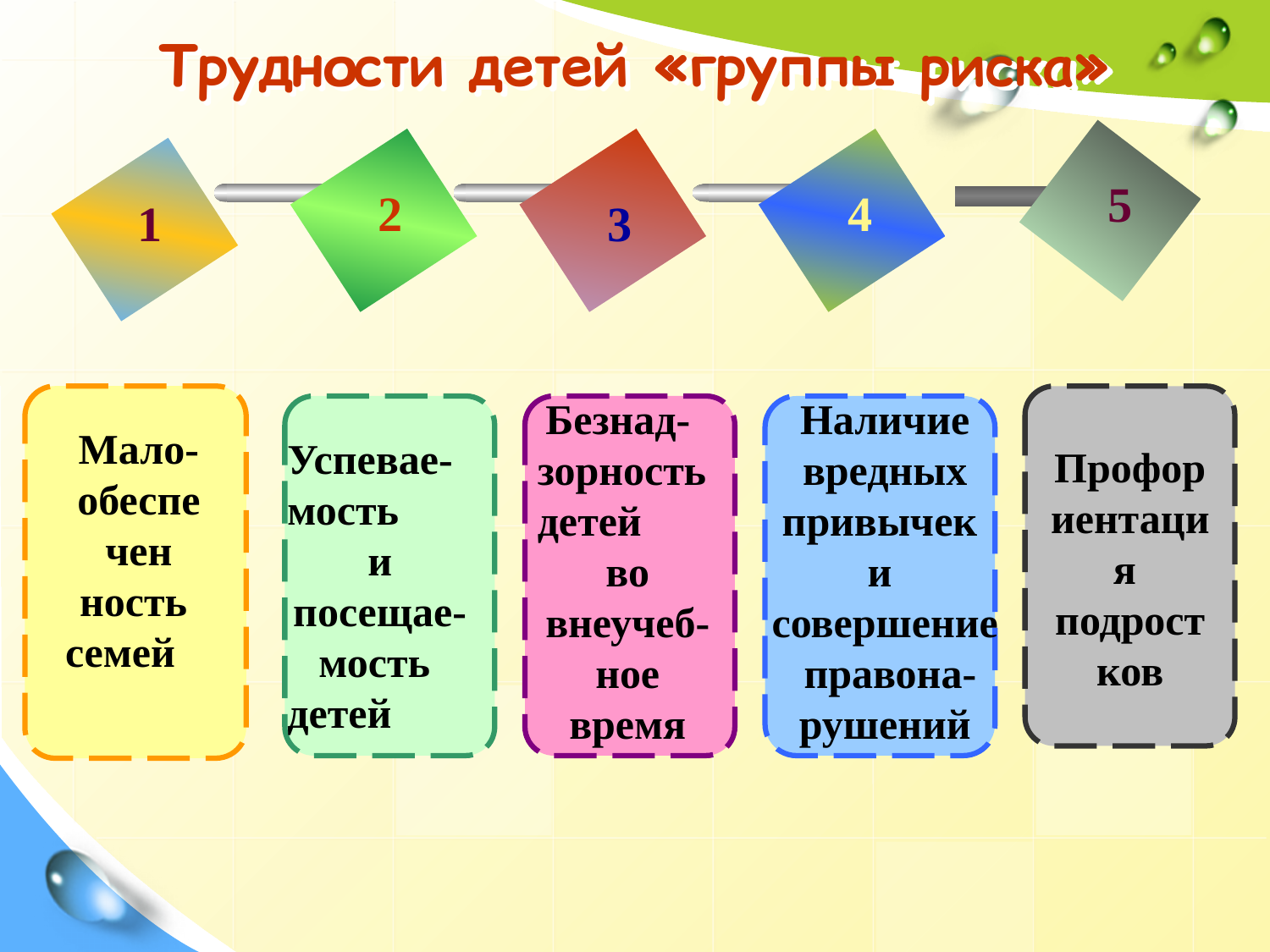

# Трудности детей «группы риска»

5
2
4
1
3

 Безнад-зорность детей
во внеучеб-ное время
Наличие вредных привычек
и
совершение  правона-рушений

  Профориентация  подростков
Мало-
обеспе
чен
ность
семей
Успевае-мость
и посещае-мость
детей